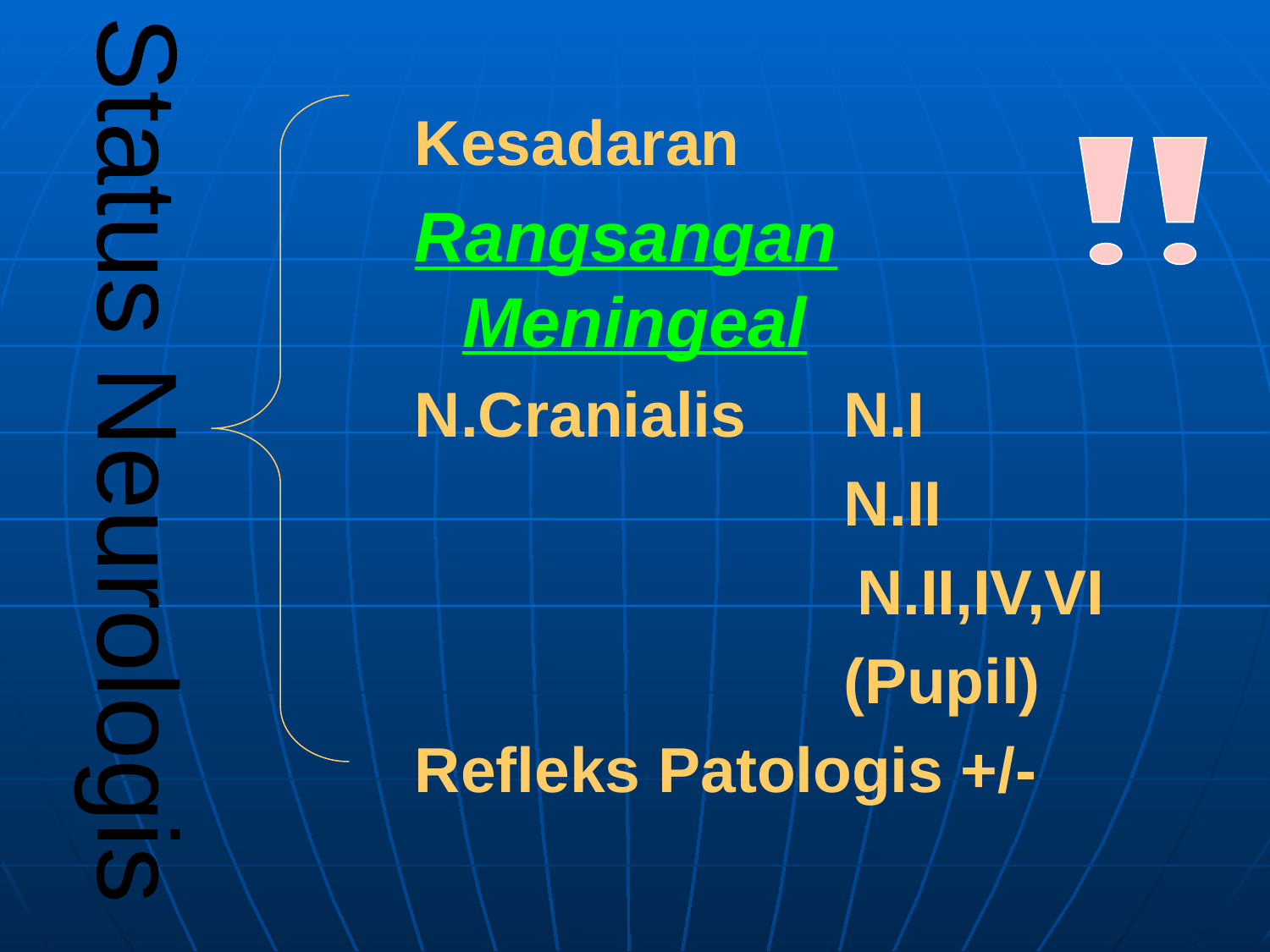

#

Kesadaran
Rangsangan Meningeal
N.Cranialis 	N.I
				N.II
	    		        N.II,IV,VI
				(Pupil)
Refleks Patologis +/-

Status Neurologis